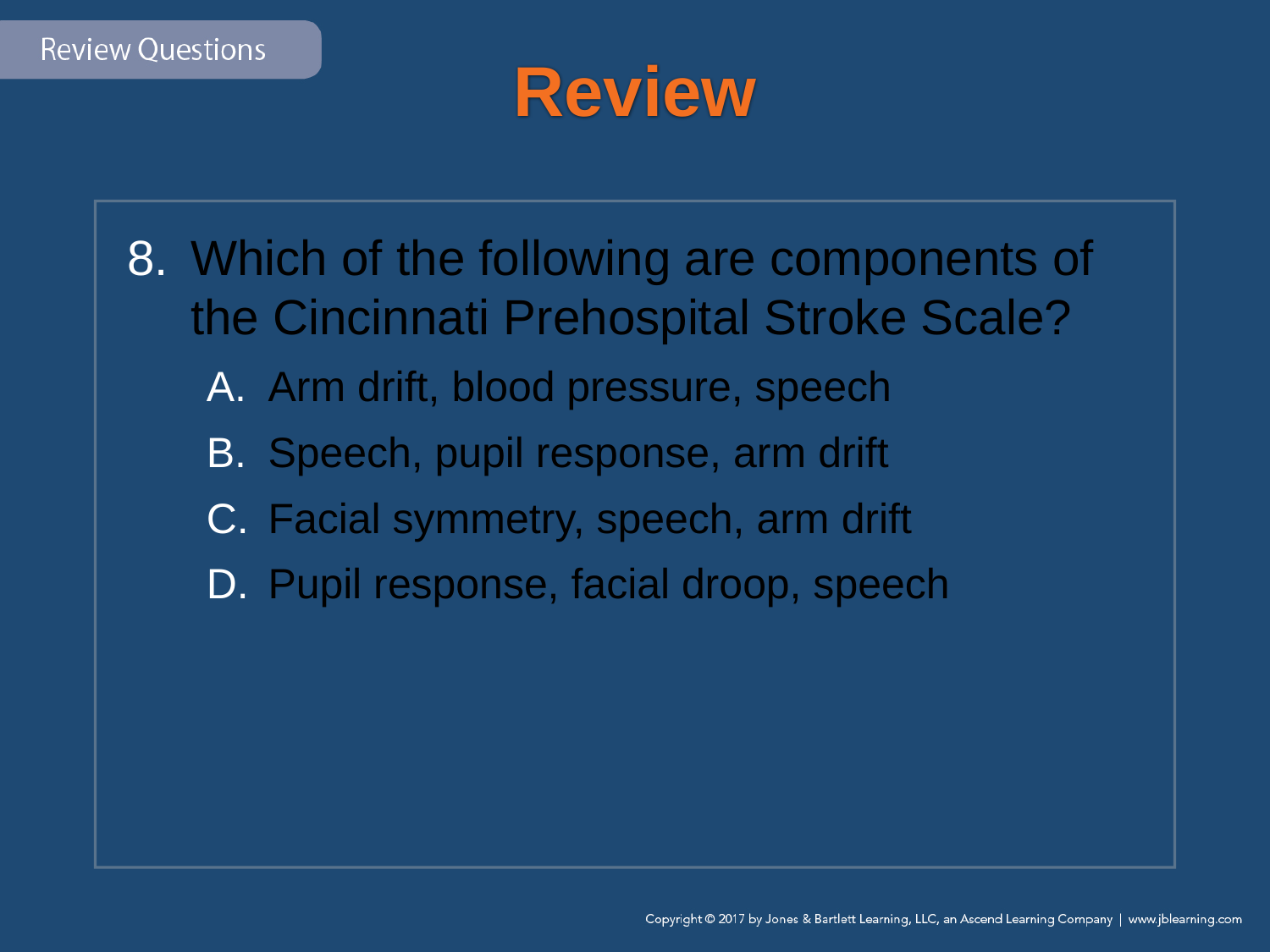

# Review
Which of the following are components of the Cincinnati Prehospital Stroke Scale?
Arm drift, blood pressure, speech
Speech, pupil response, arm drift
Facial symmetry, speech, arm drift
Pupil response, facial droop, speech